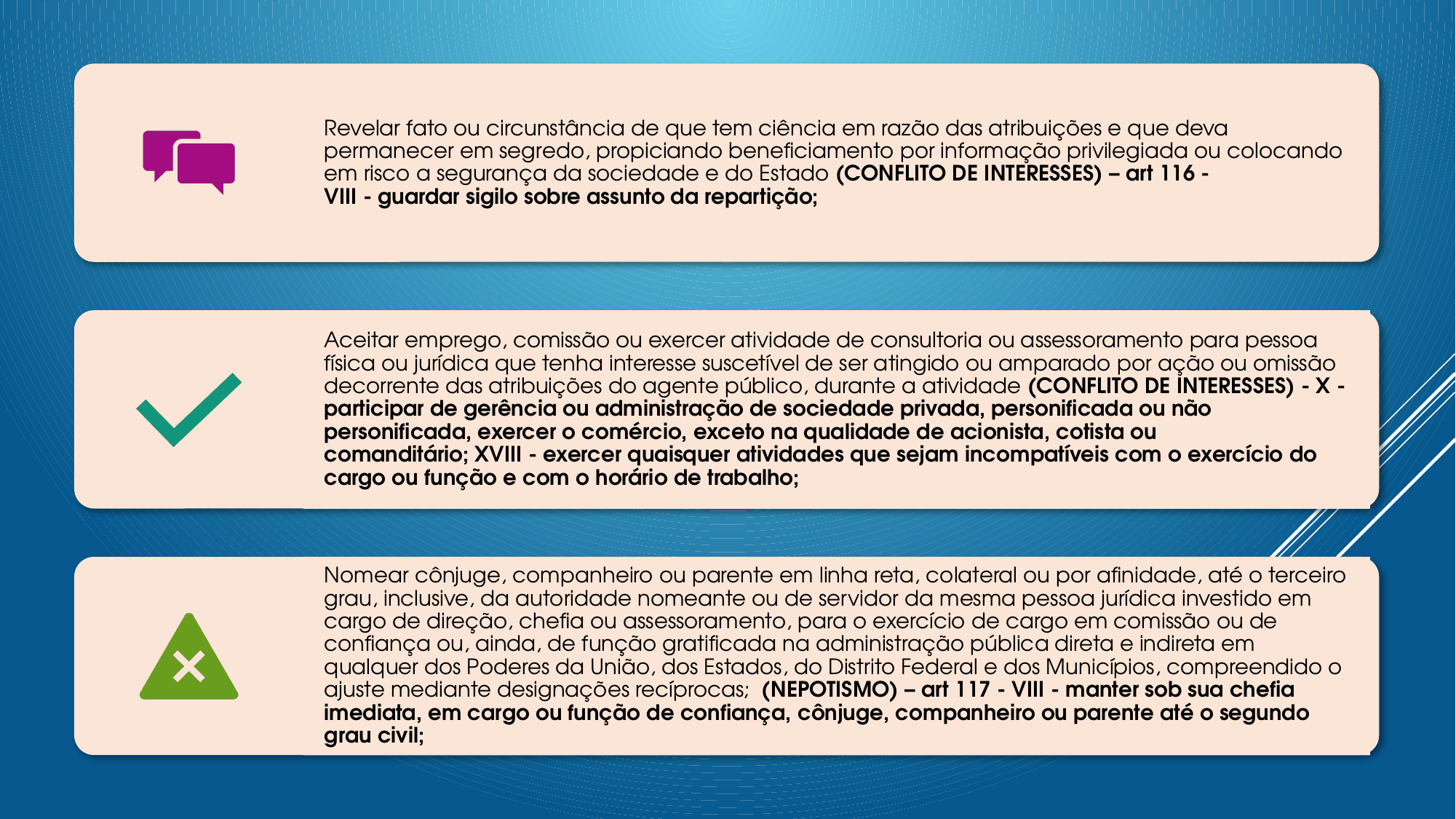

Revelar fato ou circunstância de que tem ciência em razão das atribuições e que deva permanecer em segredo, propiciando beneficiamento por informação privilegiada ou colocando em risco a segurança da sociedade e do Estado (CONFLITO DE INTERESSES) – art 116 - VIII - guardar sigilo sobre assunto da repartição;
Aceitar emprego, comissão ou exercer atividade de consultoria ou assessoramento para pessoa física ou jurídica que tenha interesse suscetível de ser atingido ou amparado por ação ou omissão decorrente das atribuições do agente público, durante a atividade (CONFLITO DE INTERESSES) - X - participar de gerência ou administração de sociedade privada, personificada ou não personificada, exercer o comércio, exceto na qualidade de acionista, cotista ou comanditário; XVIII - exercer quaisquer atividades que sejam incompatíveis com o exercício do cargo ou função e com o horário de trabalho;
Nomear cônjuge, companheiro ou parente em linha reta, colateral ou por afinidade, até o terceiro grau, inclusive, da autoridade nomeante ou de servidor da mesma pessoa jurídica investido em cargo de direção, chefia ou assessoramento, para o exercício de cargo em comissão ou de confiança ou, ainda, de função gratificada na administração pública direta e indireta em qualquer dos Poderes da União, dos Estados, do Distrito Federal e dos Municípios, compreendido o ajuste mediante designações recíprocas;  (NEPOTISMO) – art 117 - VIII - manter sob sua chefia imediata, em cargo ou função de confiança, cônjuge, companheiro ou parente até o segundo grau civil;